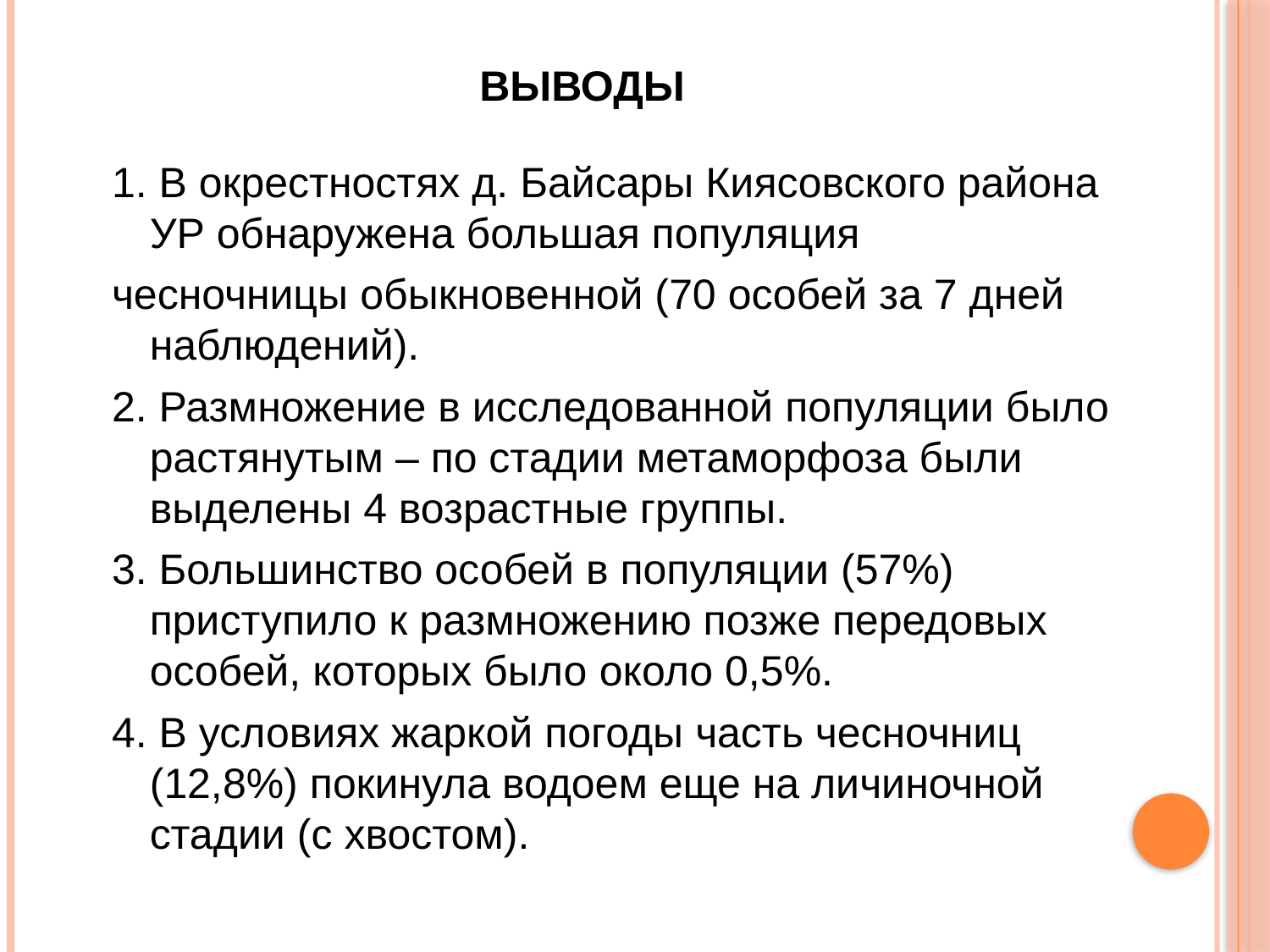

# ВЫВОДЫ
1. В окрестностях д. Байсары Киясовского района УР обнаружена большая популяция
чесночницы обыкновенной (70 особей за 7 дней наблюдений).
2. Размножение в исследованной популяции было растянутым – по стадии метаморфоза были выделены 4 возрастные группы.
3. Большинство особей в популяции (57%) приступило к размножению позже передовых особей, которых было около 0,5%.
4. В условиях жаркой погоды часть чесночниц (12,8%) покинула водоем еще на личиночной стадии (с хвостом).